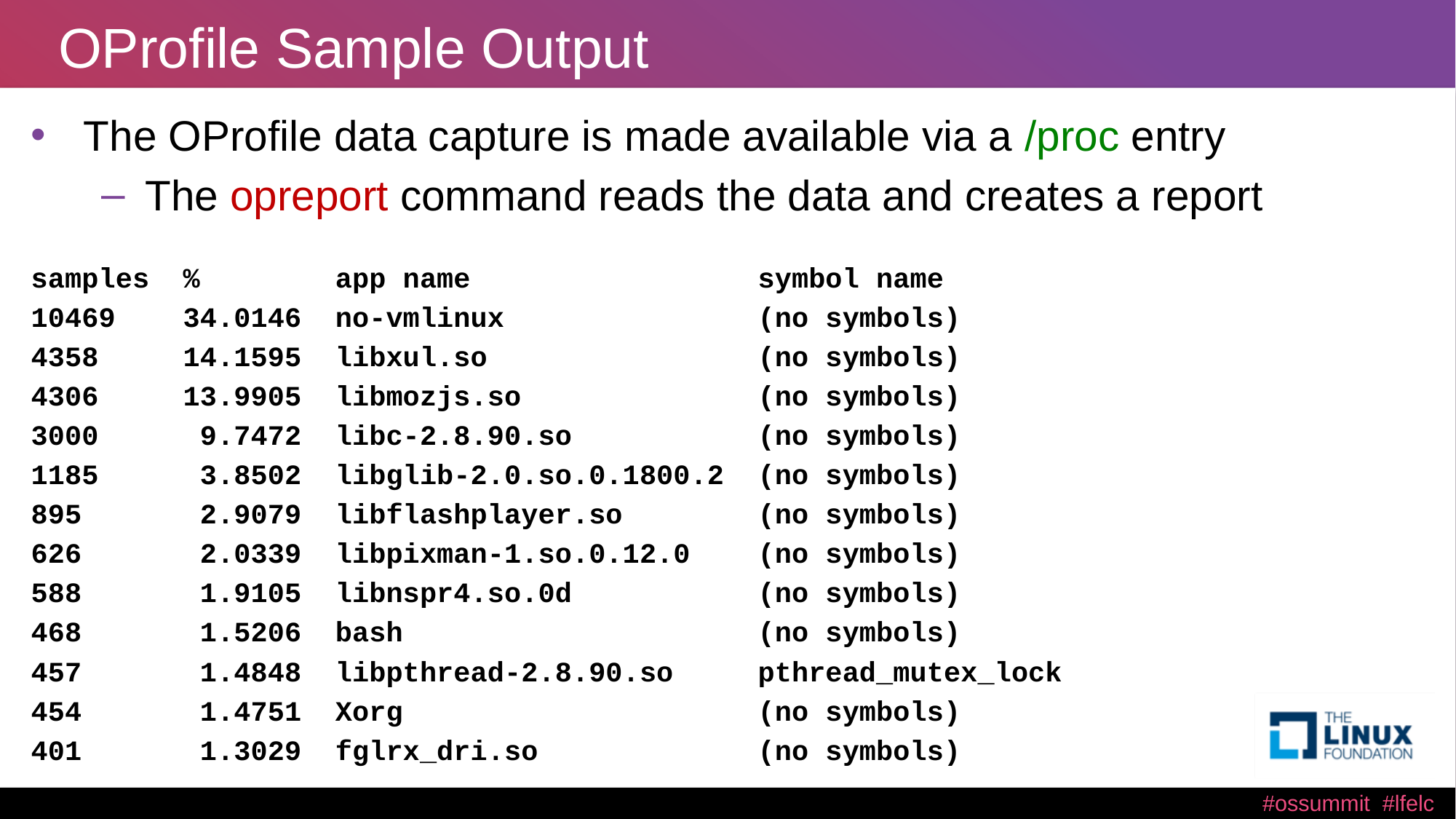

# OProfile Sample Output
The OProfile data capture is made available via a /proc entry
The opreport command reads the data and creates a report

samples  %        app name                 symbol name
10469    34.0146  no-vmlinux               (no symbols)‏
4358     14.1595  libxul.so                (no symbols)‏
4306     13.9905  libmozjs.so              (no symbols)‏
3000      9.7472  libc-2.8.90.so           (no symbols)‏
1185      3.8502  libglib-2.0.so.0.1800.2  (no symbols)‏
895       2.9079  libflashplayer.so        (no symbols)‏
626       2.0339  libpixman-1.so.0.12.0    (no symbols)‏
588       1.9105  libnspr4.so.0d           (no symbols)‏
468       1.5206  bash                     (no symbols)‏
457       1.4848  libpthread-2.8.90.so     pthread_mutex_lock
454       1.4751  Xorg                     (no symbols)‏
401       1.3029  fglrx_dri.so             (no symbols)‏